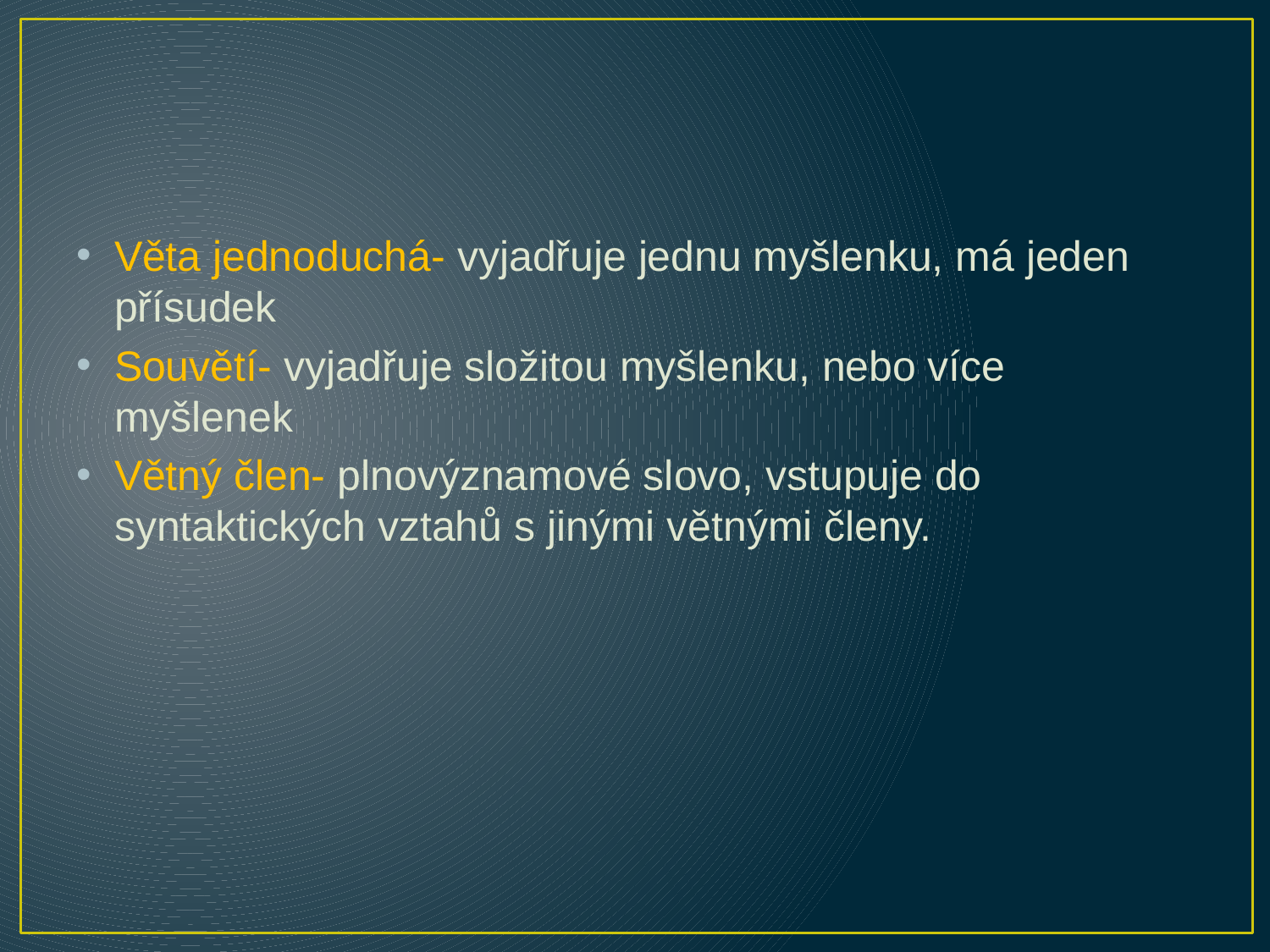

#
Věta jednoduchá- vyjadřuje jednu myšlenku, má jeden přísudek
Souvětí- vyjadřuje složitou myšlenku, nebo více myšlenek
Větný člen- plnovýznamové slovo, vstupuje do syntaktických vztahů s jinými větnými členy.